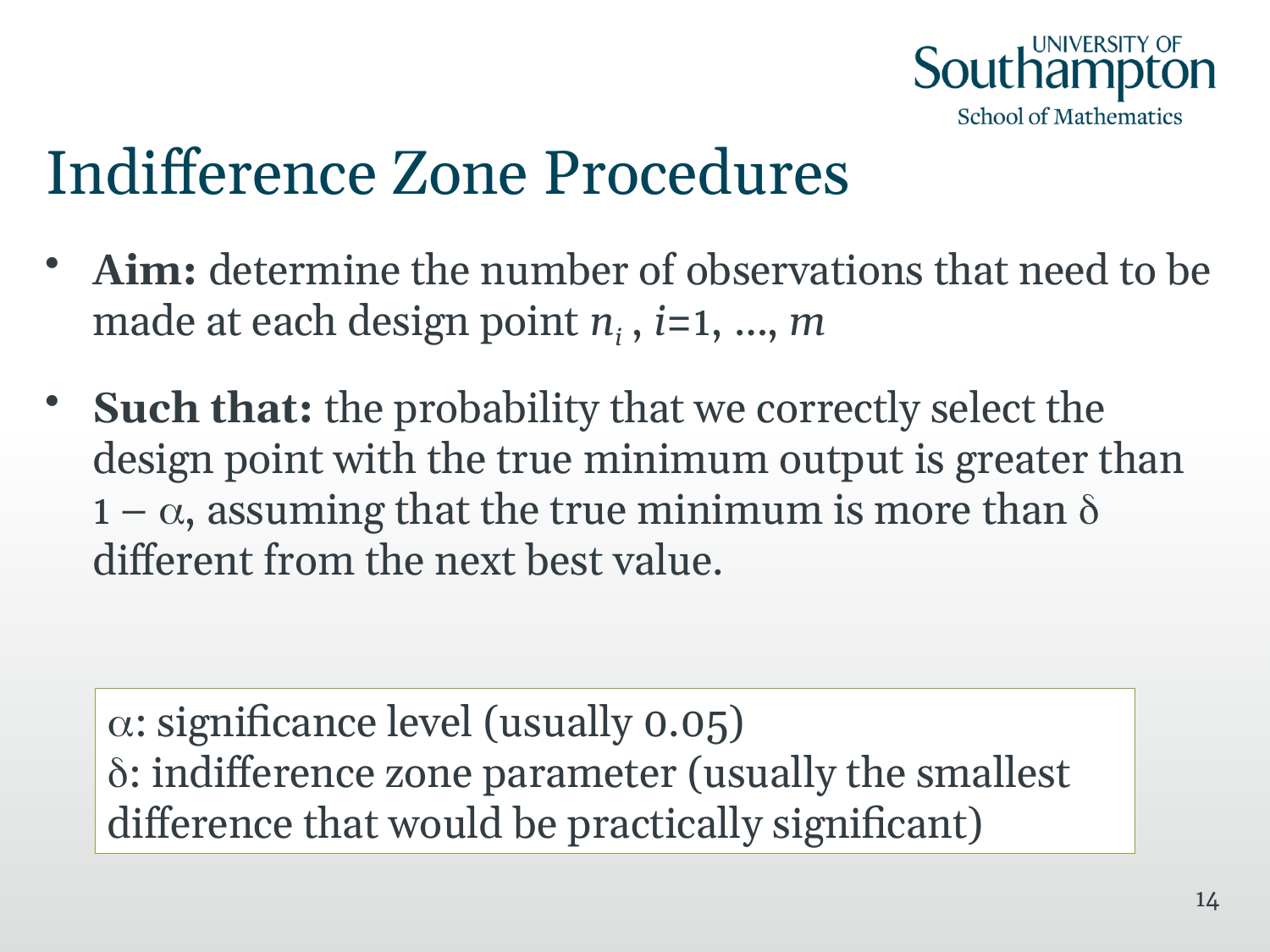

# Indifference Zone Procedures
Aim: determine the number of observations that need to be made at each design point ni , i=1, …, m
Such that: the probability that we correctly select the design point with the true minimum output is greater than 1 – α, assuming that the true minimum is more than δ different from the next best value.
α: significance level (usually 0.05)
δ: indifference zone parameter (usually the smallest difference that would be practically significant)
14